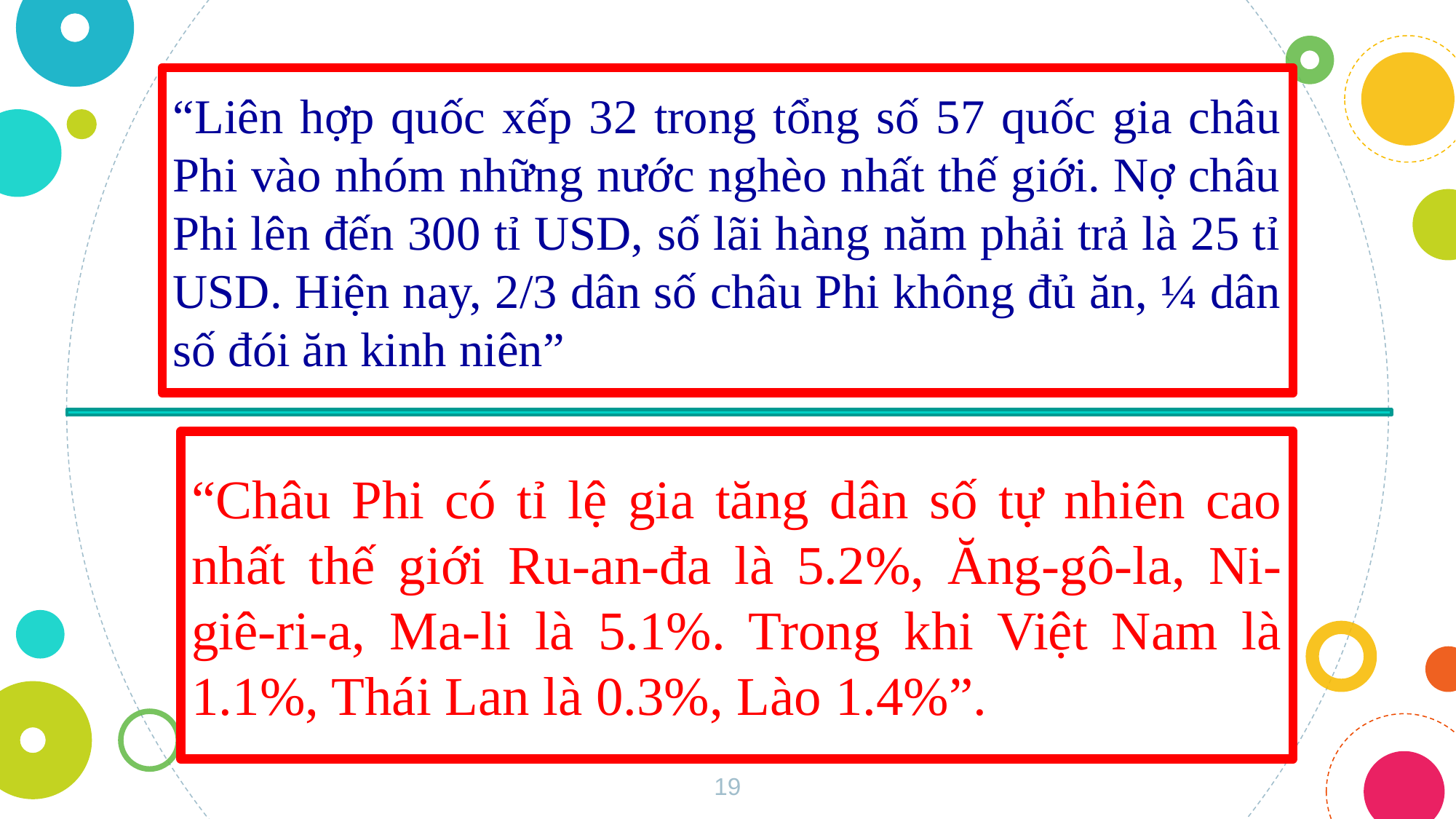

“Liên hợp quốc xếp 32 trong tổng số 57 quốc gia châu Phi vào nhóm những nước nghèo nhất thế giới. Nợ châu Phi lên đến 300 tỉ USD, số lãi hàng năm phải trả là 25 tỉ USD. Hiện nay, 2/3 dân số châu Phi không đủ ăn, ¼ dân số đói ăn kinh niên”

“Châu Phi có tỉ lệ gia tăng dân số tự nhiên cao nhất thế giới Ru-an-đa là 5.2%, Ăng-gô-la, Ni-giê-ri-a, Ma-li là 5.1%. Trong khi Việt Nam là 1.1%, Thái Lan là 0.3%, Lào 1.4%”.
19